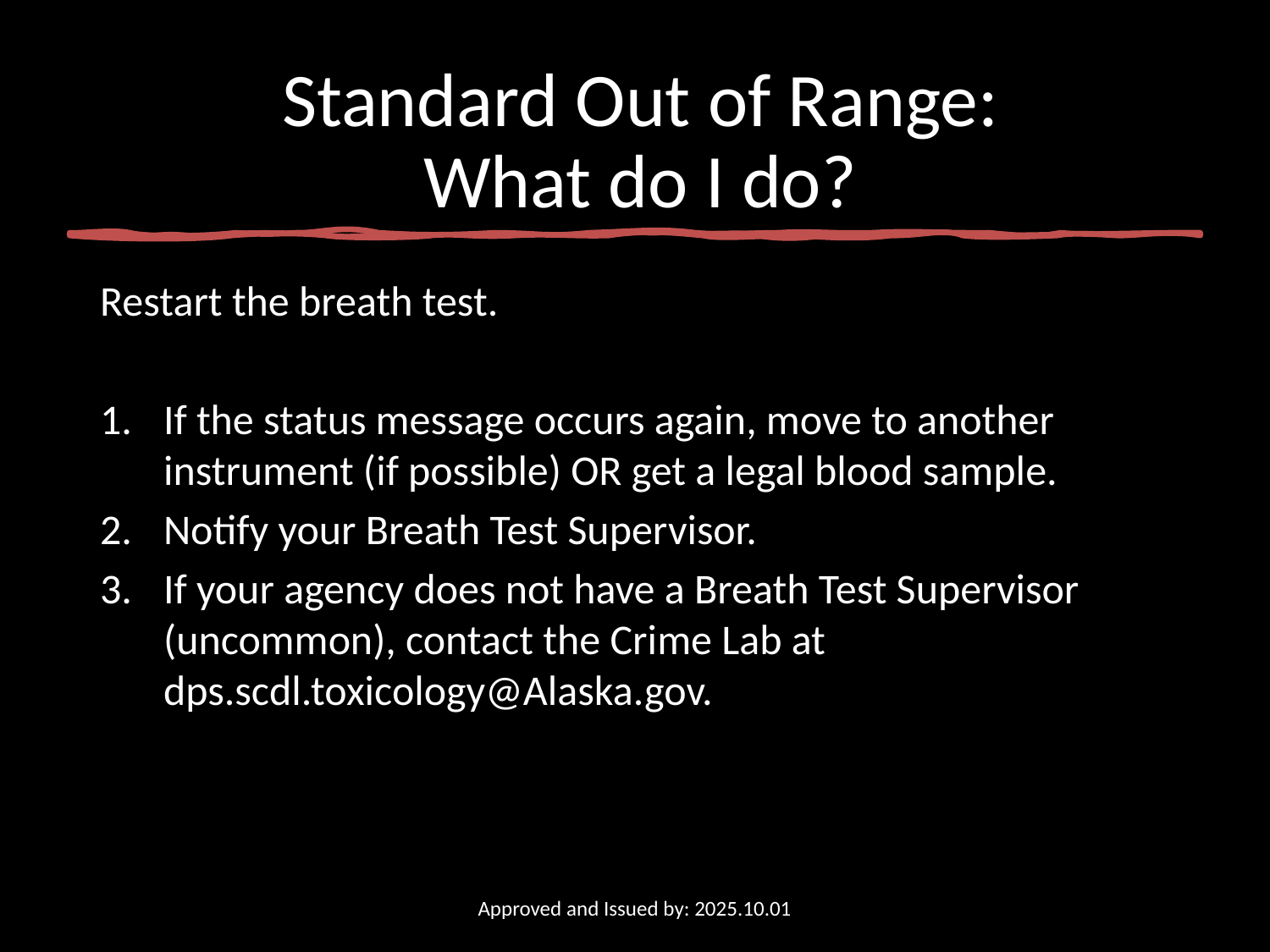

# Standard Out of Range: What do I do?

Restart the breath test.

If the status message occurs again, move to another instrument (if possible) OR get a legal blood sample.
Notify your Breath Test Supervisor.
If your agency does not have a Breath Test Supervisor (uncommon), contact the Crime Lab at dps.scdl.toxicology@Alaska.gov.
Approved and Issued by: 2025.10.01